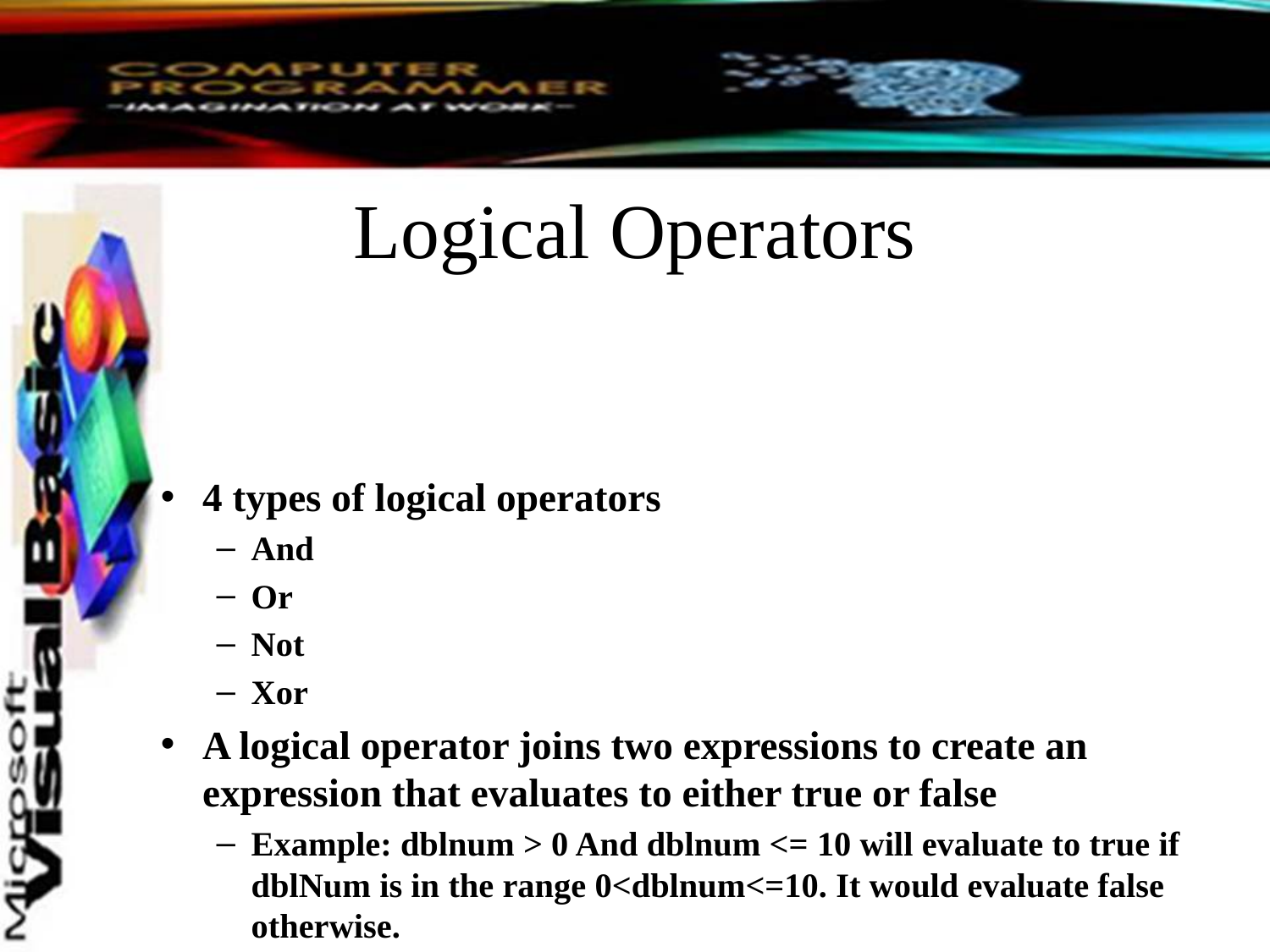

# Logical Operators
4 types of logical operators
And
Or
Not
Xor
A logical operator joins two expressions to create an expression that evaluates to either true or false
Example: dblnum > 0 And dblnum <= 10 will evaluate to true if dblNum is in the range 0<dblnum<=10. It would evaluate false otherwise.